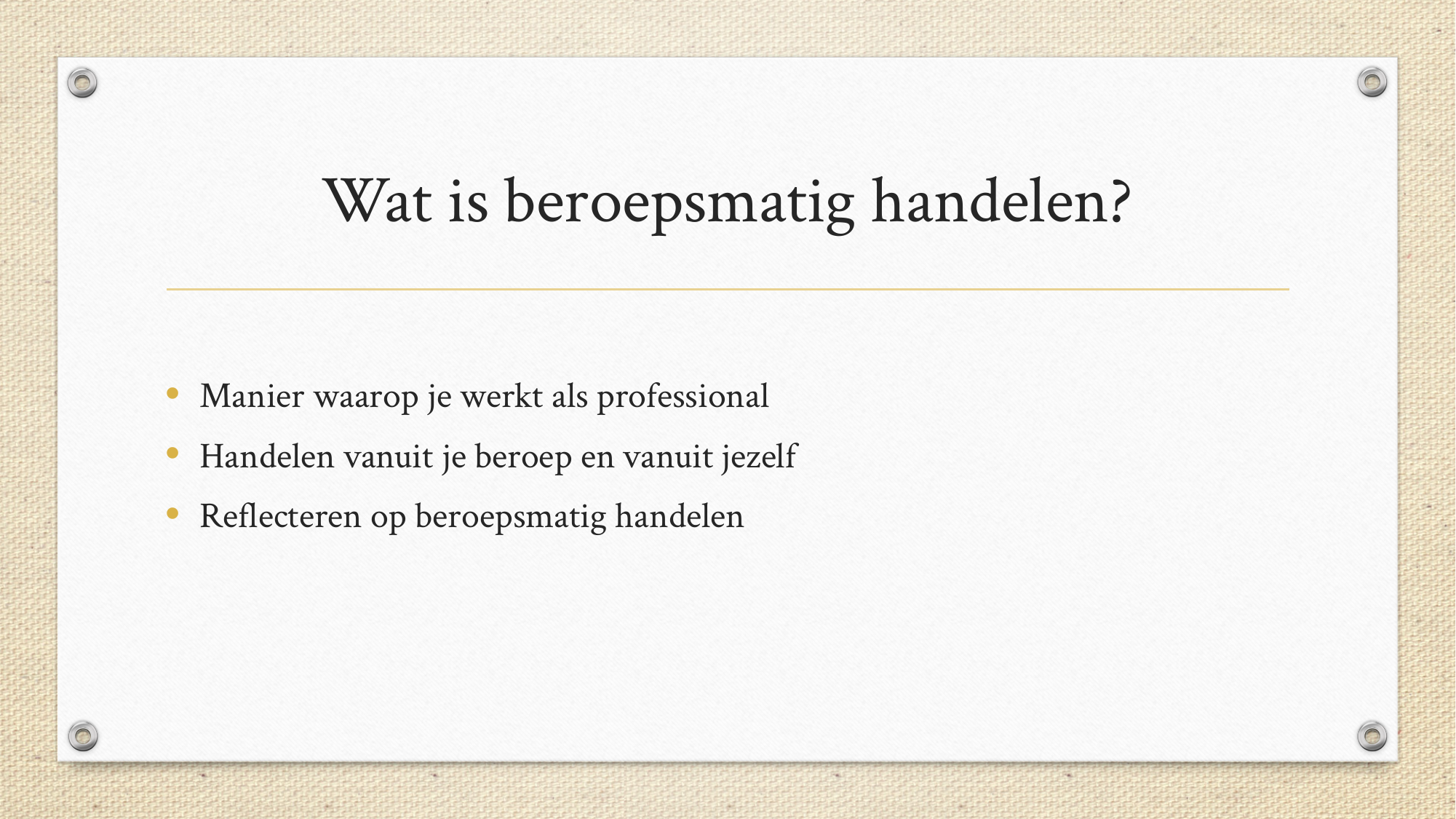

# Wat is beroepsmatig handelen?

Manier waarop je werkt als professional
Handelen vanuit je beroep en vanuit jezelf
Reflecteren op beroepsmatig handelen